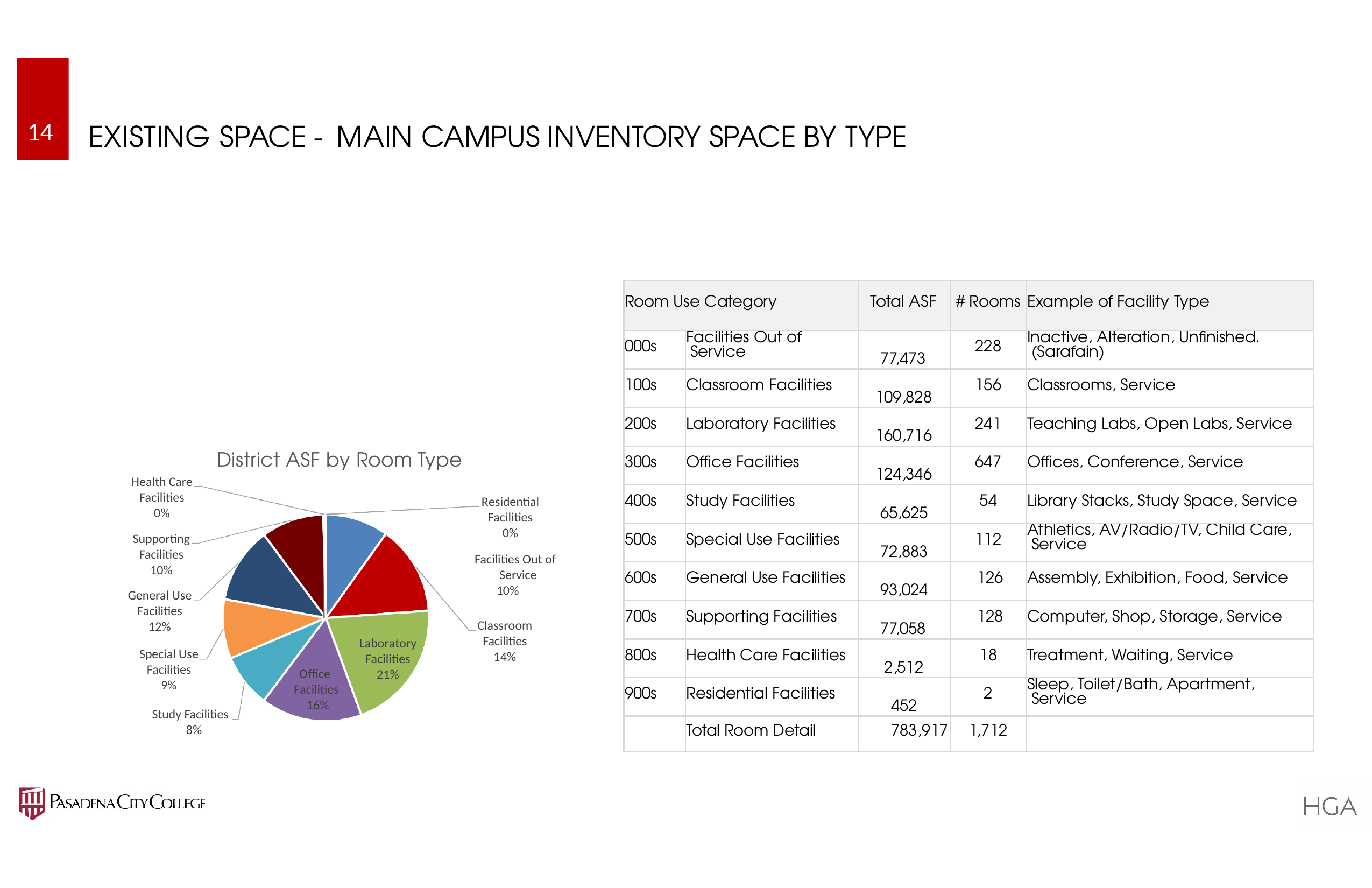

14
# EXISTING SPACE - MAIN CAMPUS INVENTORY SPACE BY TYPE
| Room Use Category |  | Total ASF | # Rooms | Example of Facility Type |
| --- | --- | --- | --- | --- |
| 000s | Facilities Out of Service | 77,473 | 228 | Inactive, Alteration, Unfinished. (Sarafain) |
| 100s | Classroom Facilities | 109,828 | 156 | Classrooms, Service |
| 200s | Laboratory Facilities | 160,716 | 241 | Teaching Labs, Open Labs, Service |
| 300s | Office Facilities | 124,346 | 647 | Offices, Conference, Service |
| 400s | Study Facilities | 65,625 | 54 | Library Stacks, Study Space, Service |
| 500s | Special Use Facilities | 72,883 | 112 | Athletics, AV/Radio/TV, Child Care, Service |
| 600s | General Use Facilities | 93,024 | 126 | Assembly, Exhibition, Food, Service |
| 700s | Supporting Facilities | 77,058 | 128 | Computer, Shop, Storage, Service |
| 800s | Health Care Facilities | 2,512 | 18 | Treatment, Waiting, Service |
| 900s | Residential Facilities | 452 | 2 | Sleep, Toilet/Bath, Apartment, Service |
|  | Total Room Detail | 783,917 | 1,712 |  |
District ASF by Room Type
Health Care  Facilities  0%

Residential  Facilities  0%
Supporting  Facilities  10%
Facilities Out of  Service  10%
General Use  Facilities  12%
Classroom  Facilities  14%
Laboratory  Facilities  21%
Special Use  Facilities  9%
Office  Facilities  16%
Study Facilities  8%